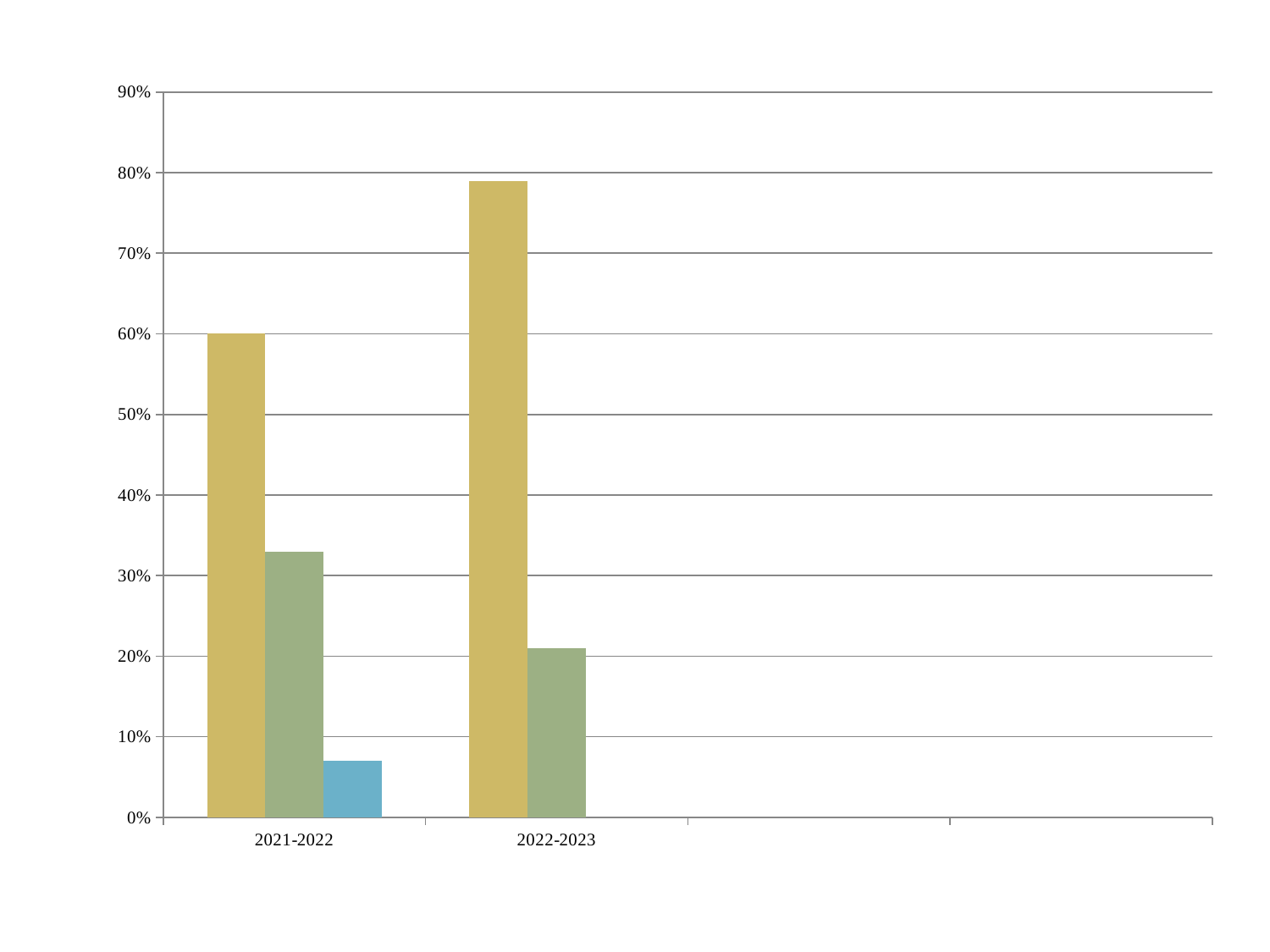

### Chart

| Category | Ряд 1 | Ряд 2 | Ряд 3 |
|---|---|---|---|
| 2021-2022 | 0.6000000000000006 | 0.3300000000000009 | 0.07000000000000003 |
| 2022-2023 | 0.79 | 0.21000000000000021 | None |